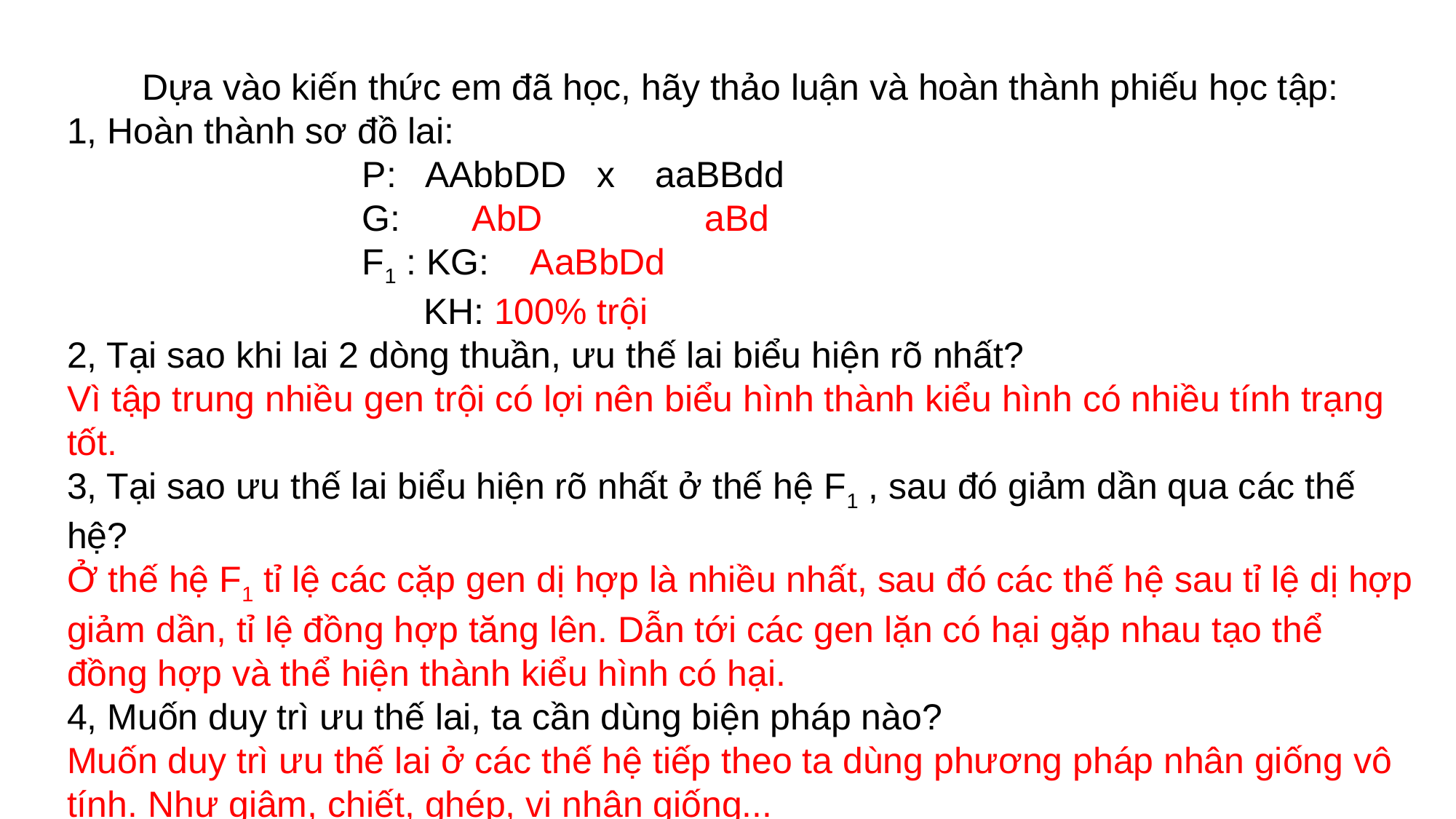

Dựa vào kiến thức em đã học, hãy thảo luận và hoàn thành phiếu học tập:
1, Hoàn thành sơ đồ lai:
                             P:   AAbbDD   x    aaBBdd
                             G:       AbD                aBd
                             F1 : KG:    AaBbDd
                                   KH: 100% trội
2, Tại sao khi lai 2 dòng thuần, ưu thế lai biểu hiện rõ nhất?
Vì tập trung nhiều gen trội có lợi nên biểu hình thành kiểu hình có nhiều tính trạng tốt.
3, Tại sao ưu thế lai biểu hiện rõ nhất ở thế hệ F1 , sau đó giảm dần qua các thế hệ?
Ở thế hệ F1 tỉ lệ các cặp gen dị hợp là nhiều nhất, sau đó các thế hệ sau tỉ lệ dị hợp giảm dần, tỉ lệ đồng hợp tăng lên. Dẫn tới các gen lặn có hại gặp nhau tạo thể đồng hợp và thể hiện thành kiểu hình có hại.
4, Muốn duy trì ưu thế lai, ta cần dùng biện pháp nào?
Muốn duy trì ưu thế lai ở các thế hệ tiếp theo ta dùng phương pháp nhân giống vô tính. Như giâm, chiết, ghép, vi nhân giống...